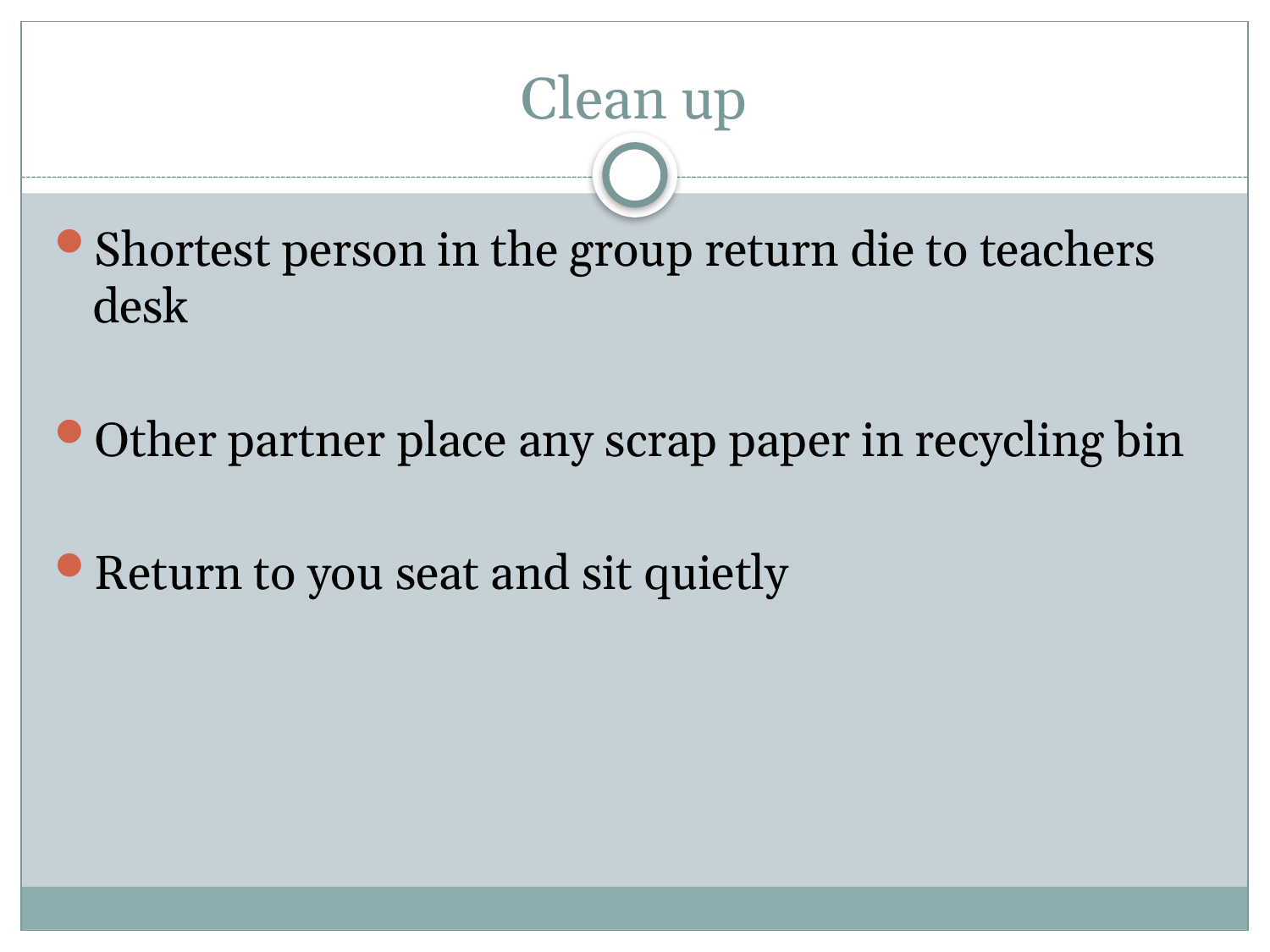

# Clean up
Shortest person in the group return die to teachers desk

Other partner place any scrap paper in recycling bin

Return to you seat and sit quietly